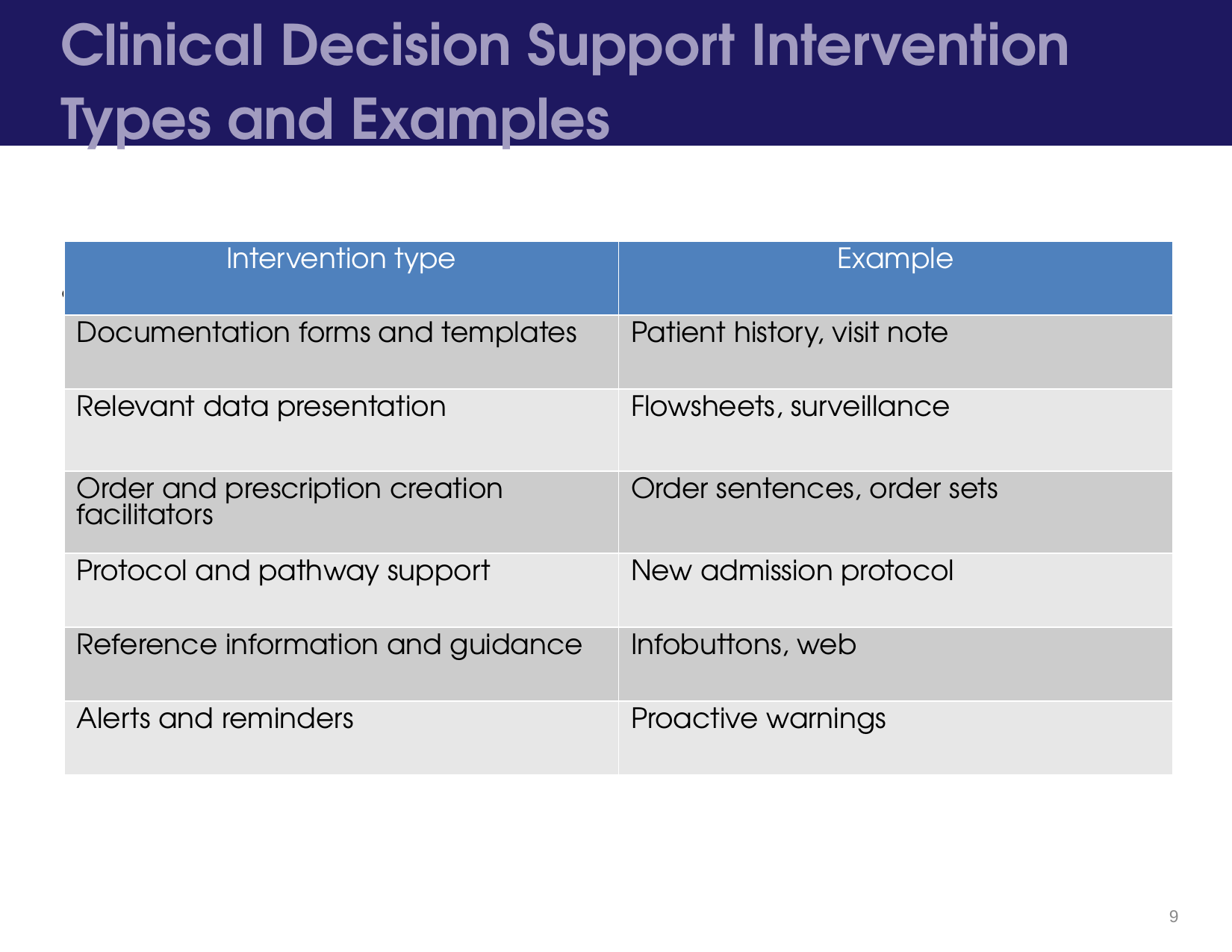

# Clinical Decision Support Intervention Types and Examples
| Intervention type | Example |
| --- | --- |
| Documentation forms and templates | Patient history, visit note |
| Relevant data presentation | Flowsheets, surveillance |
| Order and prescription creation facilitators | Order sentences, order sets |
| Protocol and pathway support | New admission protocol |
| Reference information and guidance | Infobuttons, web |
| Alerts and reminders | Proactive warnings |
Table 5.2  Intervention Types (Osheroff, 2009)